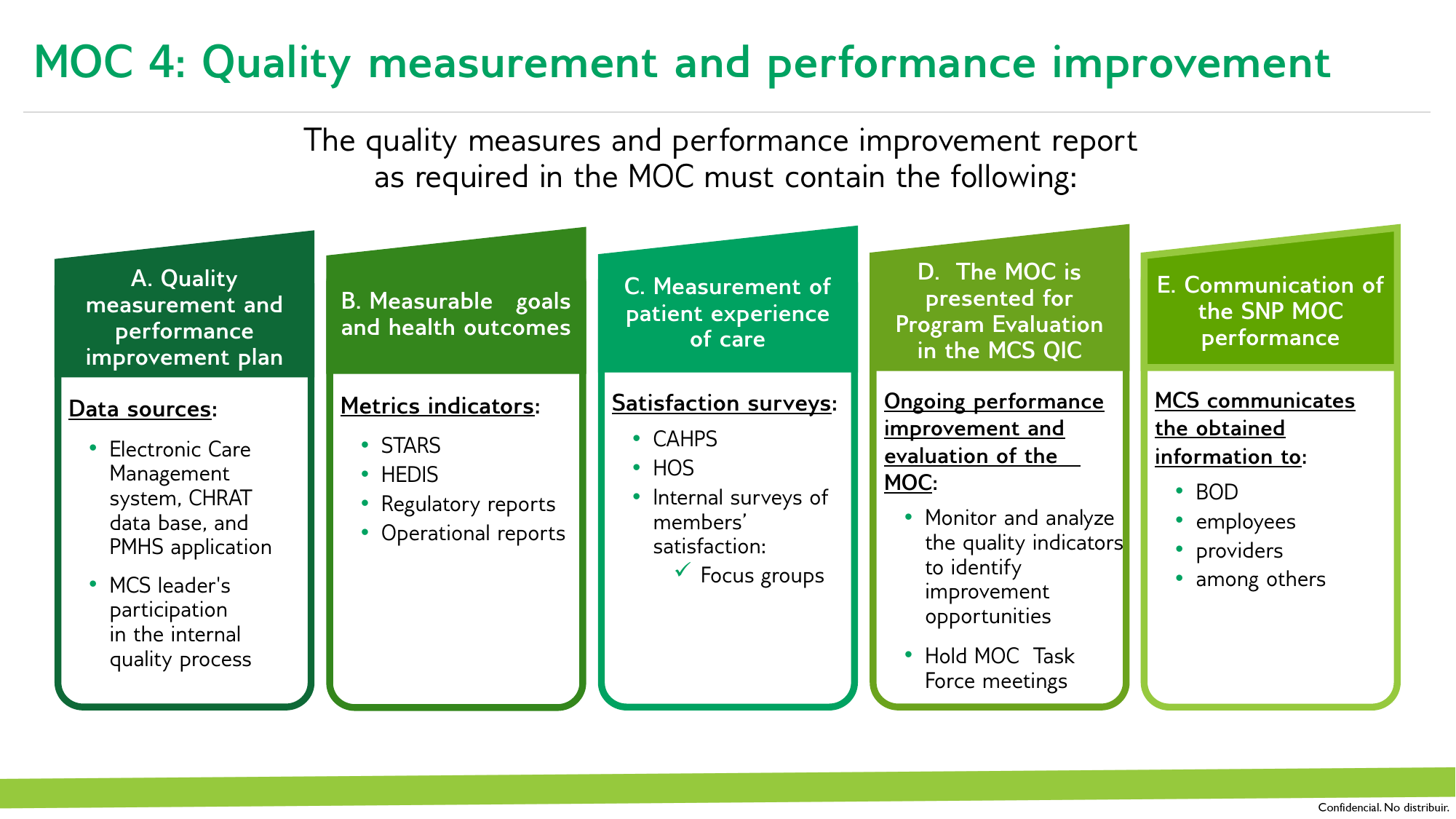

MOC 4: Quality measurement and performance improvement (cont.)
MOC 4: Quality measurement and performance improvement
The quality measures and performance improvement report
as required in the MOC must contain the following:
D.  The MOC is presented for Program Evaluation in the MCS QIC
E. Communication of the SNP MOC performance
C. Measurement of patient experience of care
B. Measurable   goals and health outcomes
A. Quality measurement and performance improvement plan

MCS communicates the obtained information to:

BOD
employees
providers
among others

Ongoing performance improvement and evaluation of the    MOC:

Monitor and analyze the quality indicators to identify improvement opportunities

Hold MOC  Task Force meetings
Satisfaction surveys:

CAHPS
HOS
Internal surveys of members’ satisfaction:
Focus groups
Metrics indicators:

STARS
HEDIS
Regulatory reports
Operational reports
Data sources:

Electronic Care Management system, CHRAT data base, and PMHS application

MCS leader's participation
in the internal
quality process